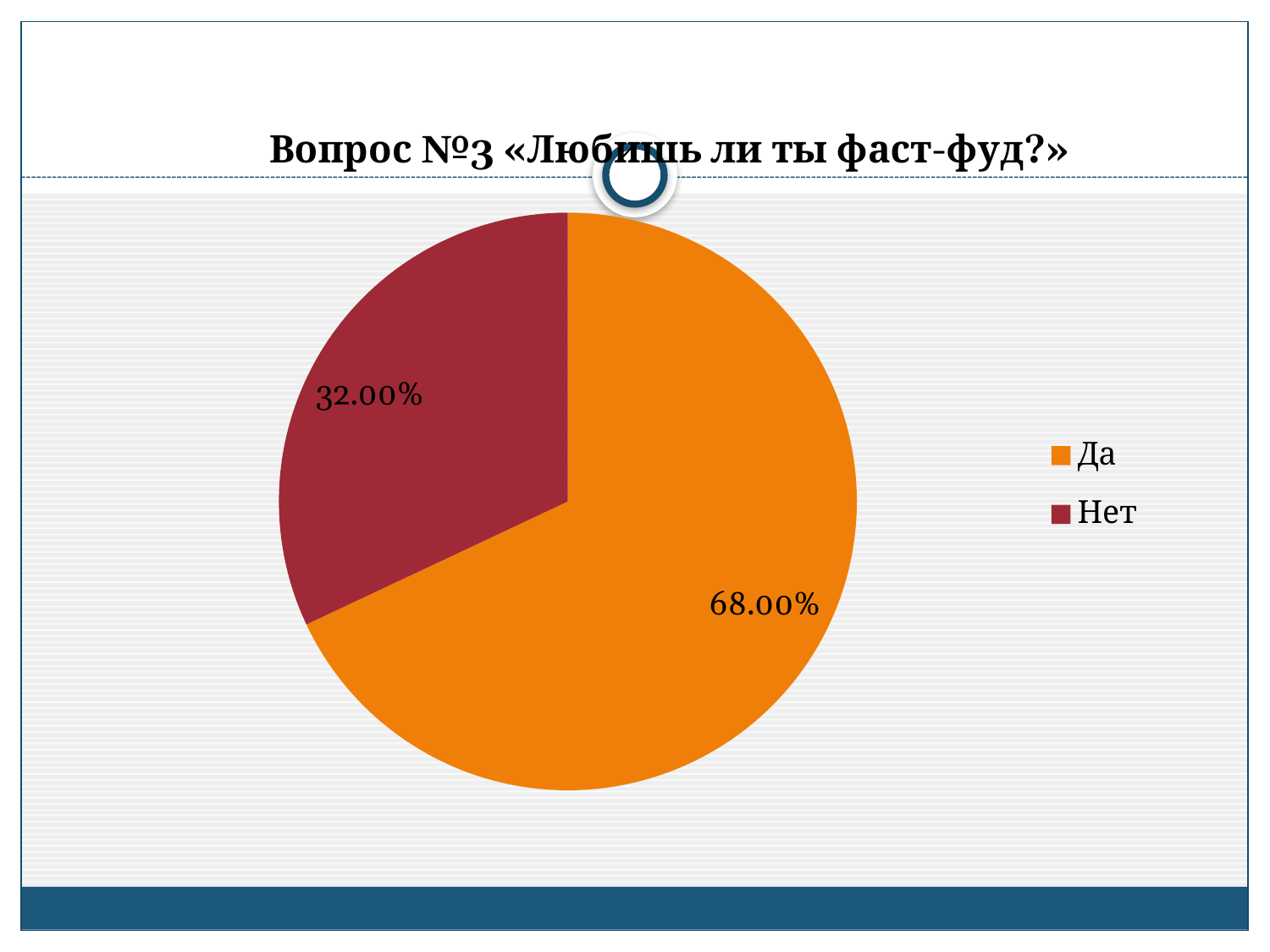

### Chart: Вопрос №3 «Любишь ли ты фаст-фуд?»

| Category | Столбец1 |
|---|---|
| Да | 0.68 |
| Нет | 0.32000000000000073 |